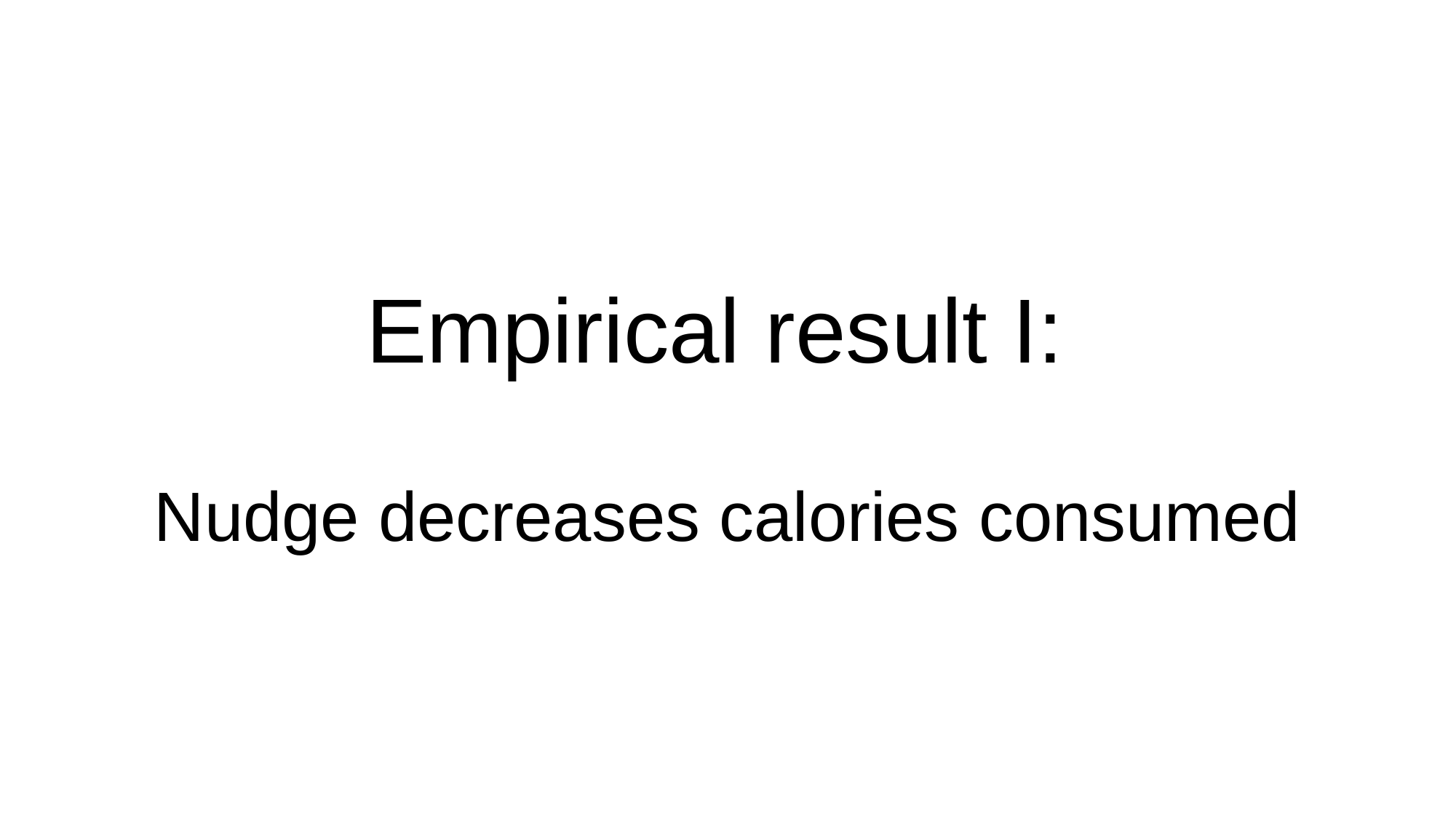

# Empirical result I:

Nudge decreases calories consumed